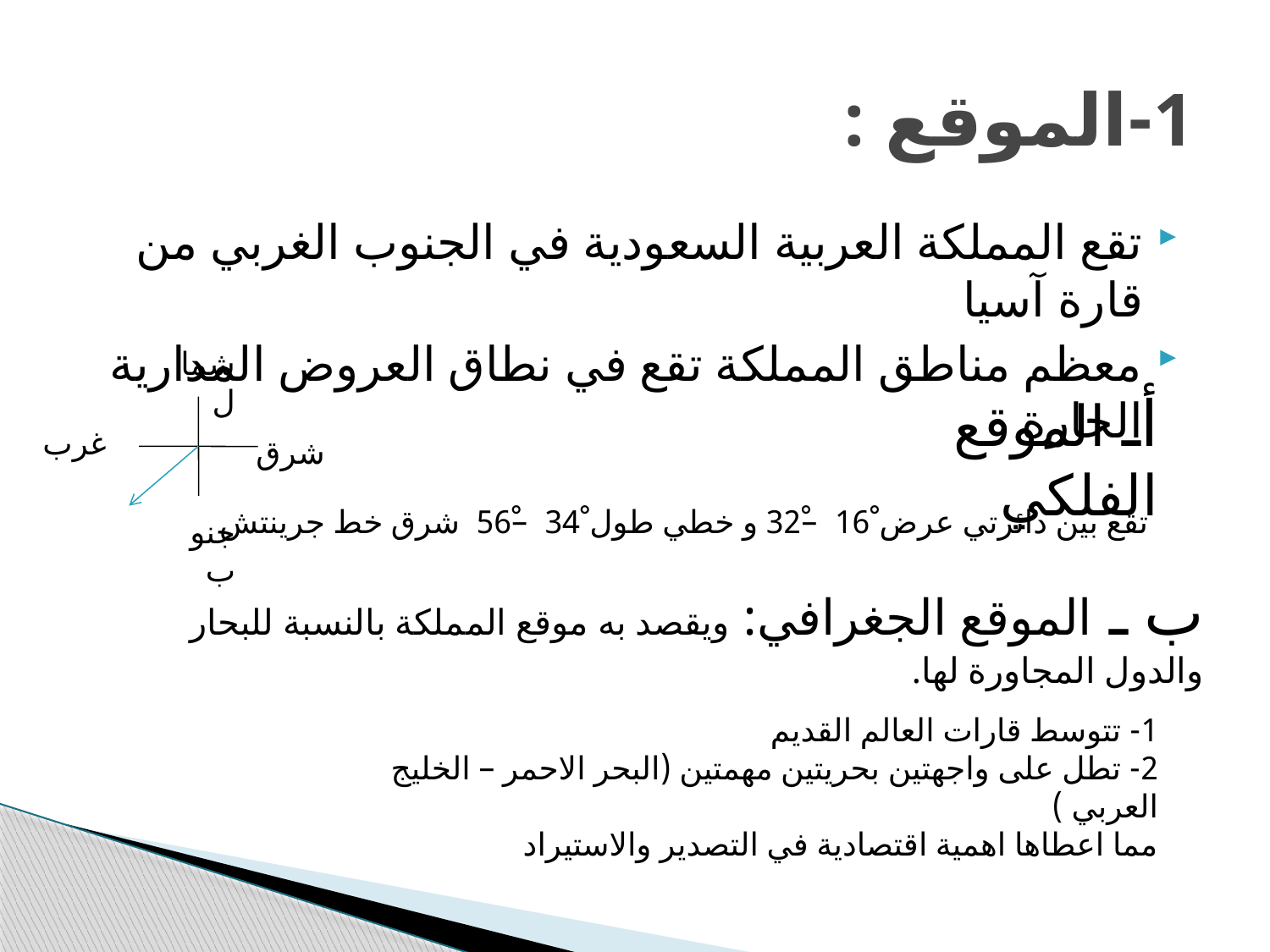

# 1-الموقع :
تقع المملكة العربية السعودية في الجنوب الغربي من قارة آسيا
معظم مناطق المملكة تقع في نطاق العروض المدارية الحارة
شمال
أـ الموقع الفلكي
غرب
شرق
تقع بين دائرتي عرض ْ16 – ْ32 و خطي طول ْ34 – ْ56  شرق خط جرينتش
جنوب
ب ـ الموقع الجغرافي: ويقصد به موقع المملكة بالنسبة للبحار والدول المجاورة لها.
1- تتوسط قارات العالم القديم
2- تطل على واجهتين بحريتين مهمتين (البحر الاحمر – الخليج العربي )
مما اعطاها اهمية اقتصادية في التصدير والاستيراد